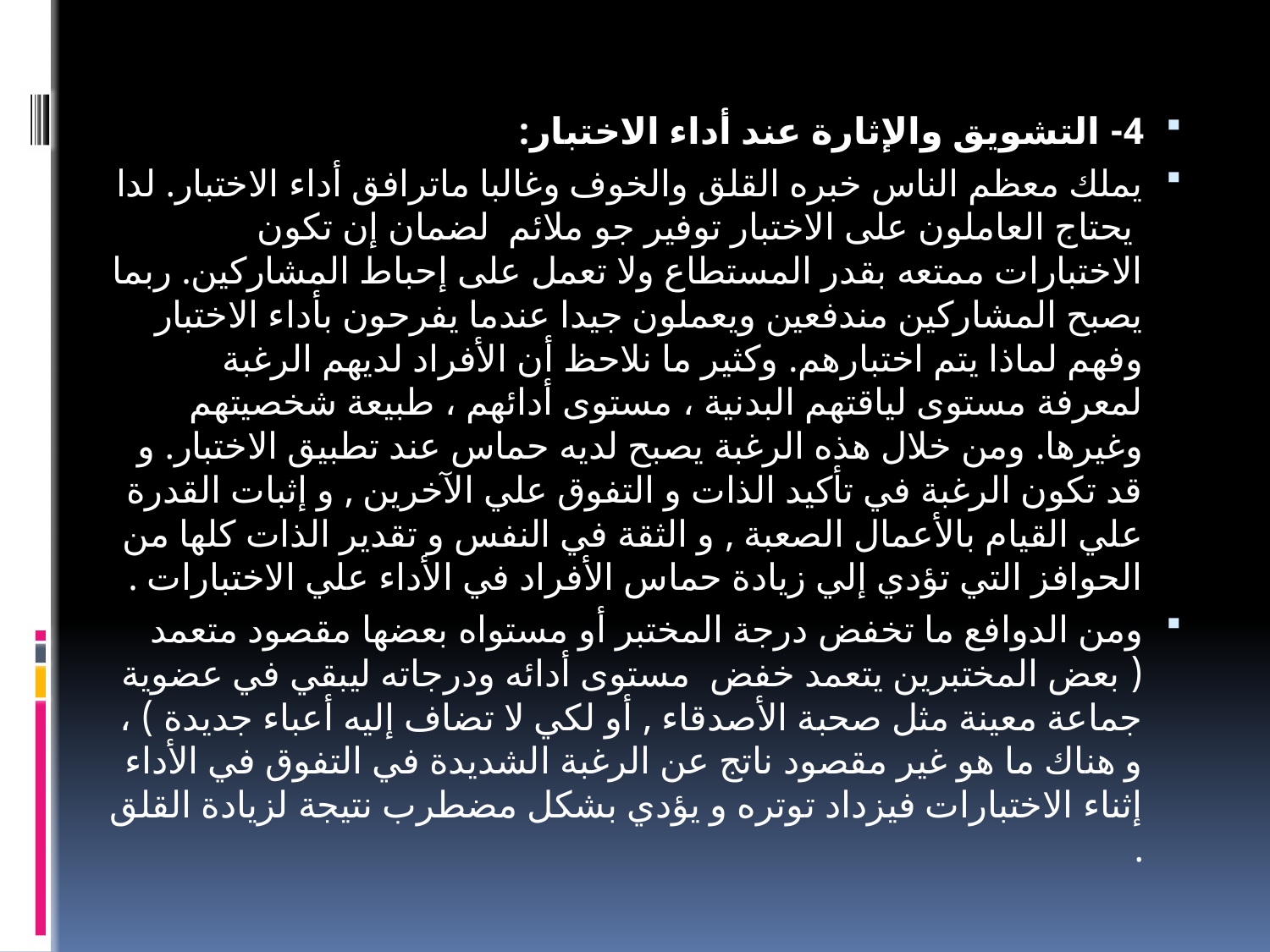

4- التشويق والإثارة عند أداء الاختبار:
يملك معظم الناس خبره القلق والخوف وغالبا ماترافق أداء الاختبار. لدا  يحتاج العاملون على الاختبار توفير جو ملائم  لضمان إن تكون الاختبارات ممتعه بقدر المستطاع ولا تعمل على إحباط المشاركين. ربما يصبح المشاركين مندفعين ويعملون جيدا عندما يفرحون بأداء الاختبار وفهم لماذا يتم اختبارهم. وكثير ما نلاحظ أن الأفراد لديهم الرغبة لمعرفة مستوى لياقتهم البدنية ، مستوى أدائهم ، طبيعة شخصيتهم وغيرها. ومن خلال هذه الرغبة يصبح لديه حماس عند تطبيق الاختبار. و قد تكون الرغبة في تأكيد الذات و التفوق علي الآخرين , و إثبات القدرة علي القيام بالأعمال الصعبة , و الثقة في النفس و تقدير الذات كلها من الحوافز التي تؤدي إلي زيادة حماس الأفراد في الأداء علي الاختبارات .
ومن الدوافع ما تخفض درجة المختبر أو مستواه بعضها مقصود متعمد ( بعض المختبرين يتعمد خفض  مستوى أدائه ودرجاته ليبقي في عضوية جماعة معينة مثل صحبة الأصدقاء , أو لكي لا تضاف إليه أعباء جديدة ) ، و هناك ما هو غير مقصود ناتج عن الرغبة الشديدة في التفوق في الأداء إثناء الاختبارات فيزداد توتره و يؤدي بشكل مضطرب نتيجة لزيادة القلق .